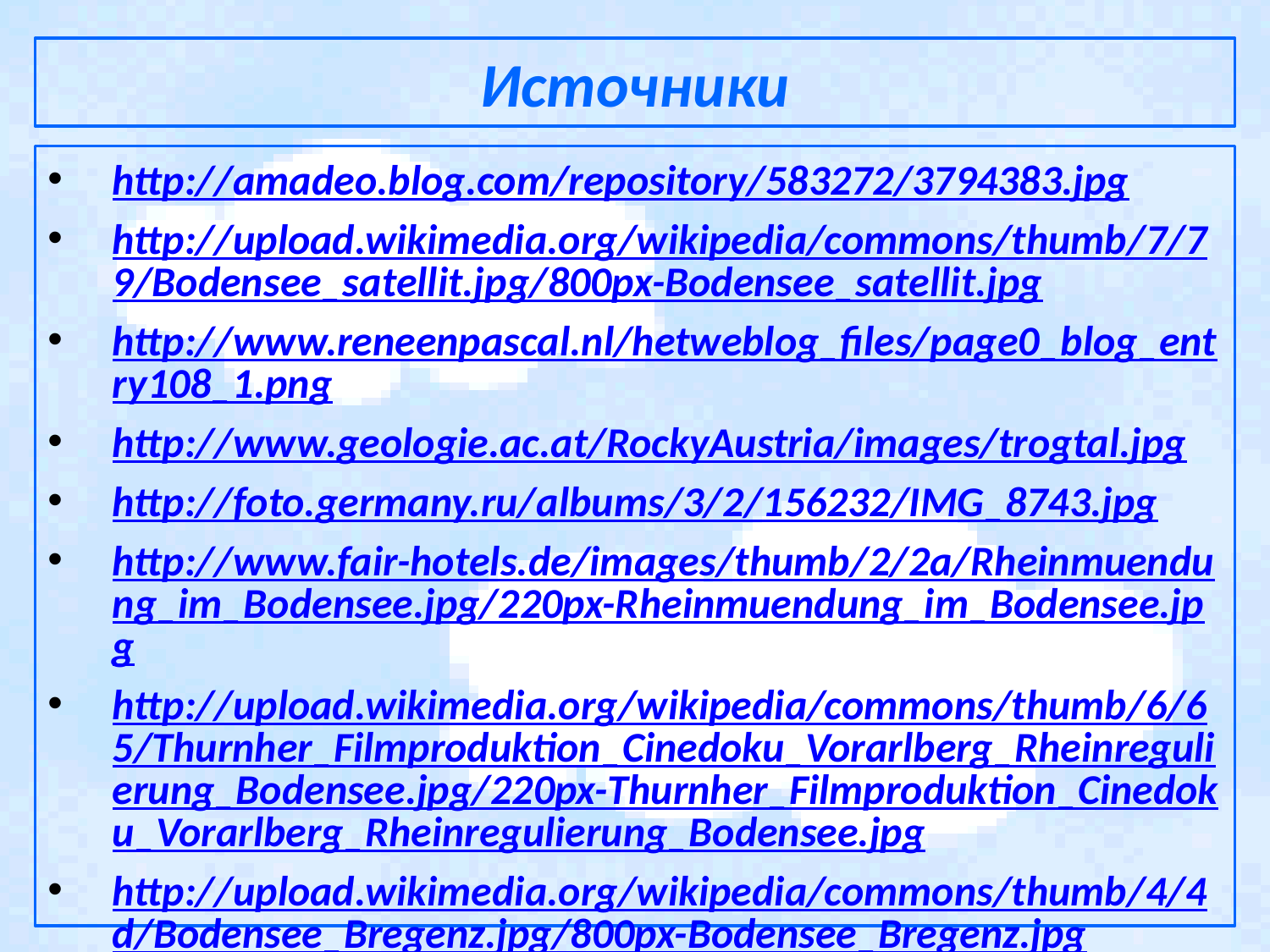

# Источники
http://amadeo.blog.com/repository/583272/3794383.jpg
http://upload.wikimedia.org/wikipedia/commons/thumb/7/79/Bodensee_satellit.jpg/800px-Bodensee_satellit.jpg
http://www.reneenpascal.nl/hetweblog_files/page0_blog_entry108_1.png
http://www.geologie.ac.at/RockyAustria/images/trogtal.jpg
http://foto.germany.ru/albums/3/2/156232/IMG_8743.jpg
http://www.fair-hotels.de/images/thumb/2/2a/Rheinmuendung_im_Bodensee.jpg/220px-Rheinmuendung_im_Bodensee.jpg
http://upload.wikimedia.org/wikipedia/commons/thumb/6/65/Thurnher_Filmproduktion_Cinedoku_Vorarlberg_Rheinregulierung_Bodensee.jpg/220px-Thurnher_Filmproduktion_Cinedoku_Vorarlberg_Rheinregulierung_Bodensee.jpg
http://upload.wikimedia.org/wikipedia/commons/thumb/4/4d/Bodensee_Bregenz.jpg/800px-Bodensee_Bregenz.jpg
http://static.panoramio.com/photos/original/25448175.jpg
http://www.bodensee-fotograf.de/resources/_wsb_442x301_klingUntersee.JPG
http://res000.gps-tour.info/redx/tools/mb_image.php/file.x615a6b3443706e6673324e4d6f646a4b507461336f536e524f5448456d4656626e4c7262323063386d71513d/gid.8/bodman.jpg
http://upload.wikimedia.org/wikipedia/commons/thumb/6/6d/P%C3%A9nitents.JPG/800px-P%C3%A9nitents.JPG
http://fonegallery.narod.ru/golub/golub7.htm